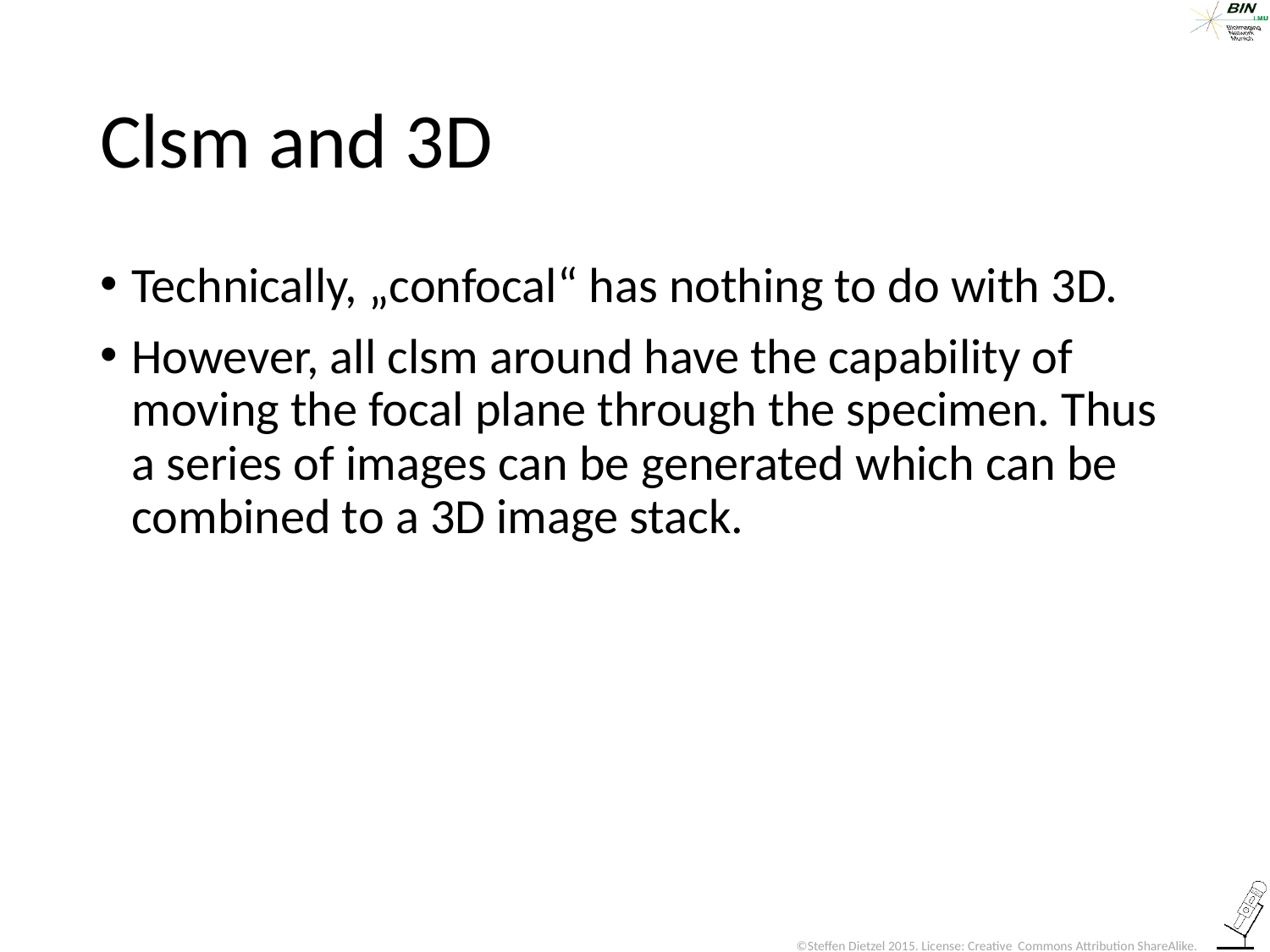

# Clsm and 3D
Technically, „confocal“ has nothing to do with 3D.
However, all clsm around have the capability of moving the focal plane through the specimen. Thus a series of images can be generated which can be combined to a 3D image stack.